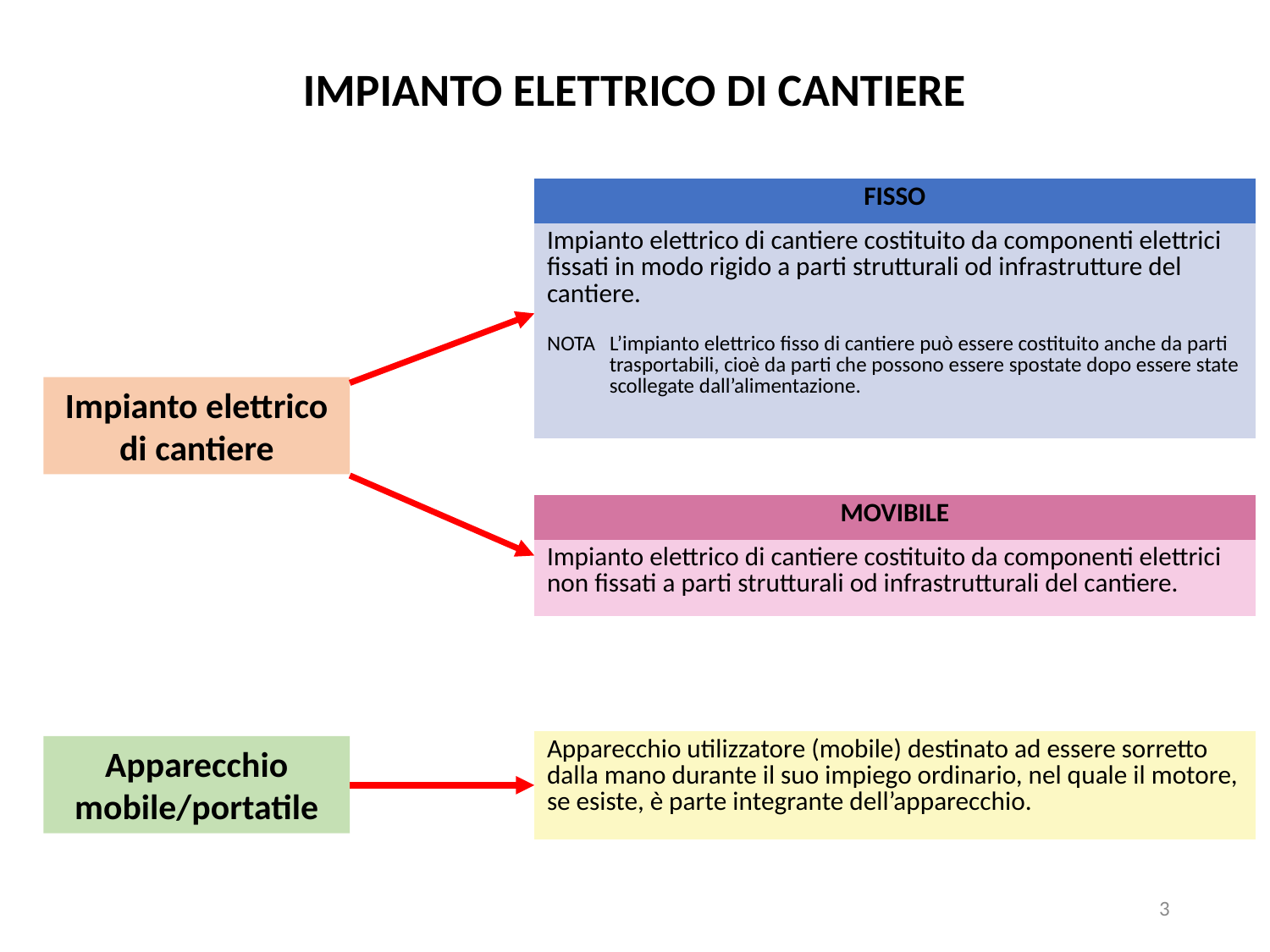

IMPIANTO ELETTRICO DI CANTIERE
| FISSO |
| --- |
| Impianto elettrico di cantiere costituito da componenti elettrici fissati in modo rigido a parti strutturali od infrastrutture del cantiere. NOTA L’impianto elettrico fisso di cantiere può essere costituito anche da parti trasportabili, cioè da parti che possono essere spostate dopo essere state scollegate dall’alimentazione. |
Impianto elettrico di cantiere
| MOVIBILE |
| --- |
| Impianto elettrico di cantiere costituito da componenti elettrici non fissati a parti strutturali od infrastrutturali del cantiere. |
| Apparecchio utilizzatore (mobile) destinato ad essere sorretto dalla mano durante il suo impiego ordinario, nel quale il motore, se esiste, è parte integrante dell’apparecchio. |
| --- |
Apparecchio mobile/portatile
3